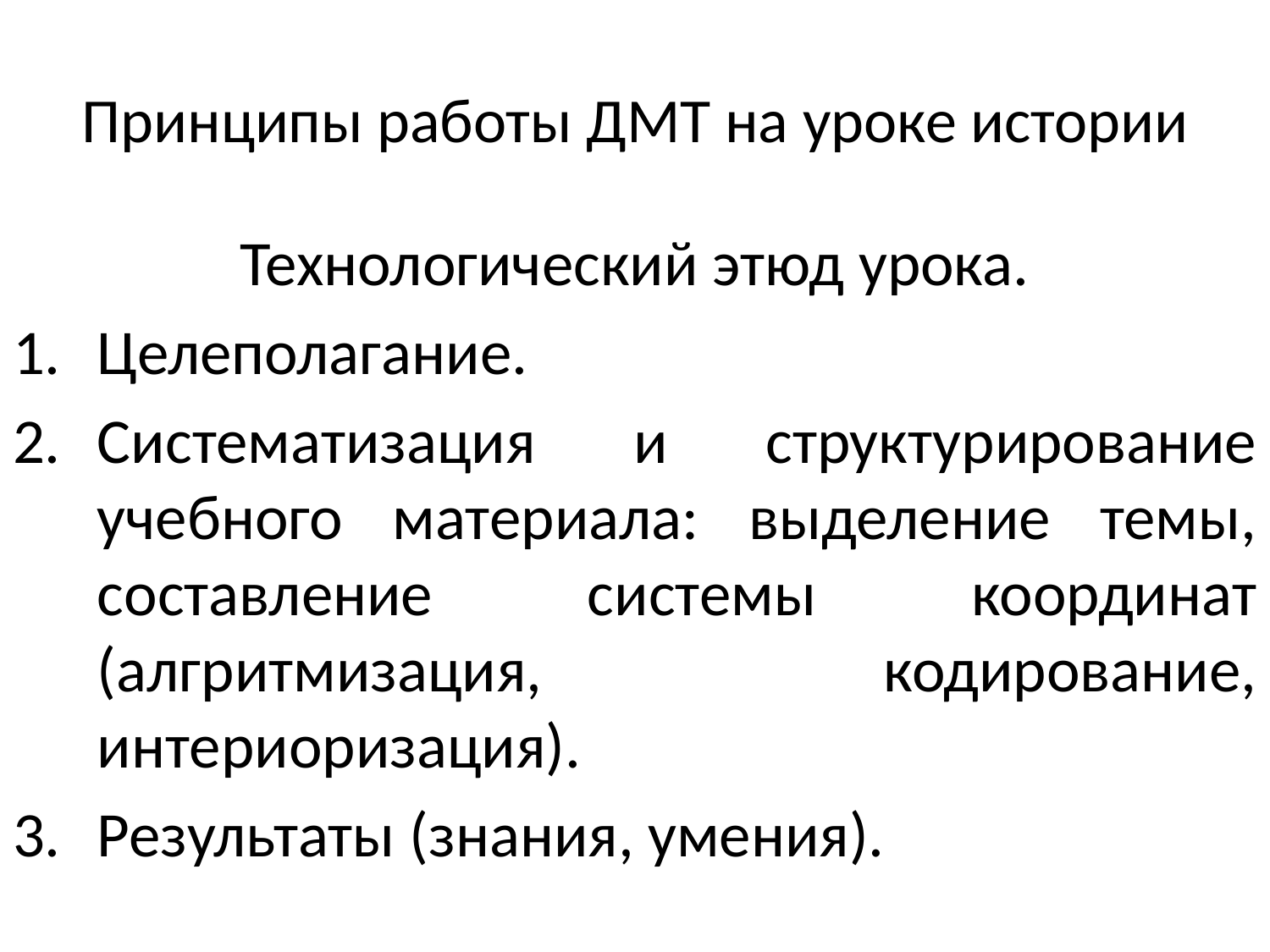

# Принципы работы ДМТ на уроке истории
Технологический этюд урока.
Целеполагание.
Систематизация и структурирование учебного материала: выделение темы, составление системы координат (алгритмизация, кодирование, интериоризация).
Результаты (знания, умения).